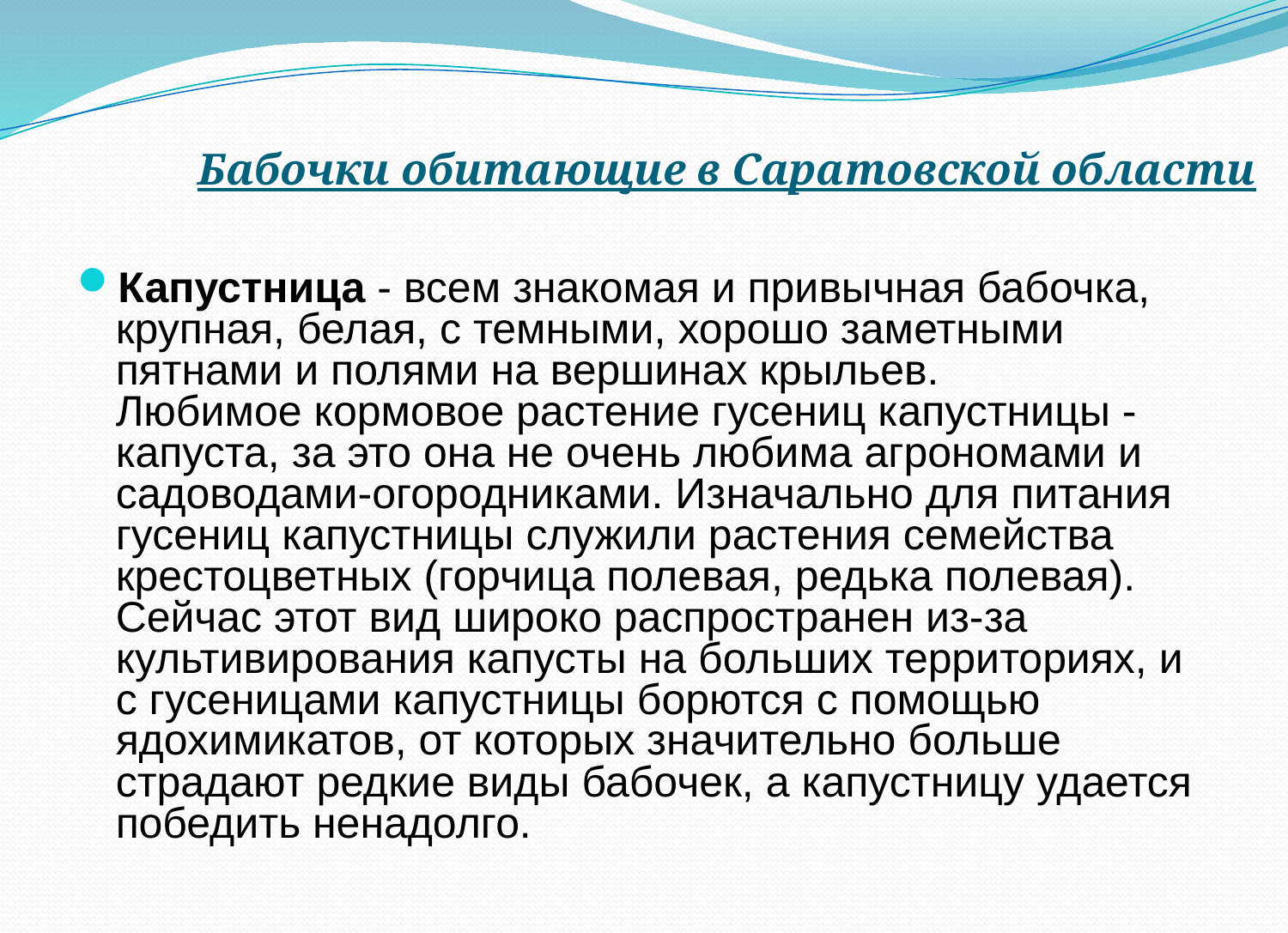

Капустница - всем знакомая и привычная бабочка, крупная, белая, с темными, хорошо заметными пятнами и полями на вершинах крыльев.
Любимое кормовое растение гусениц капустницы - капуста, за это она не очень любима агрономами и садоводами-огородниками. Изначально для питания гусениц капустницы служили растения семейства крестоцветных (горчица полевая, редька полевая). Сейчас этот вид широко распространен из-за культивирования капусты на больших территориях, и с гусеницами капустницы борются с помощью ядохимикатов, от которых значительно больше страдают редкие виды бабочек, а капустницу удается победить ненадолго.
Бабочки обитающие в Саратовской области